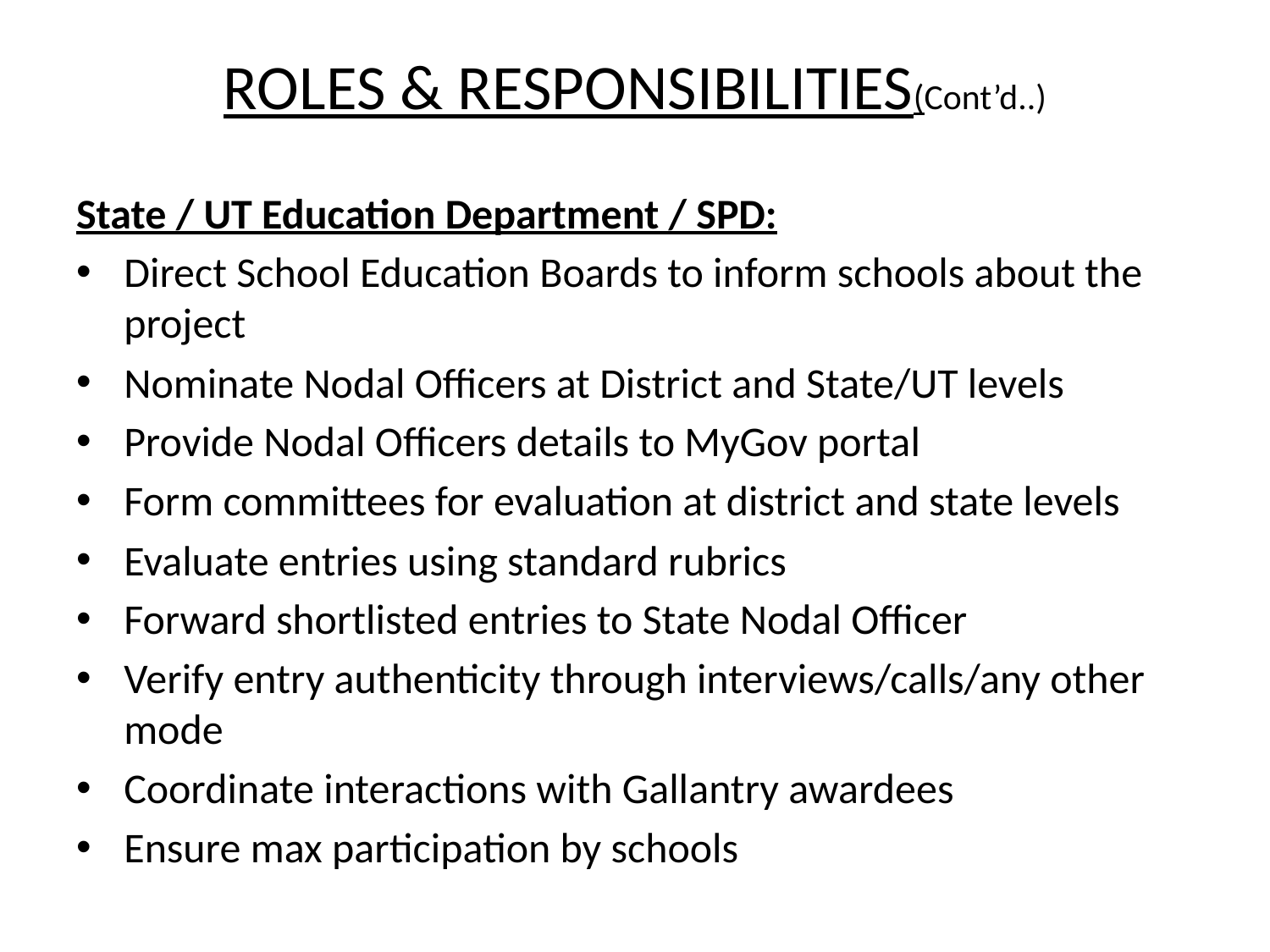

# ROLES & RESPONSIBILITIES(Cont’d..)
State / UT Education Department / SPD:
Direct School Education Boards to inform schools about the project
Nominate Nodal Officers at District and State/UT levels
Provide Nodal Officers details to MyGov portal
Form committees for evaluation at district and state levels
Evaluate entries using standard rubrics
Forward shortlisted entries to State Nodal Officer
Verify entry authenticity through interviews/calls/any other mode
Coordinate interactions with Gallantry awardees
Ensure max participation by schools